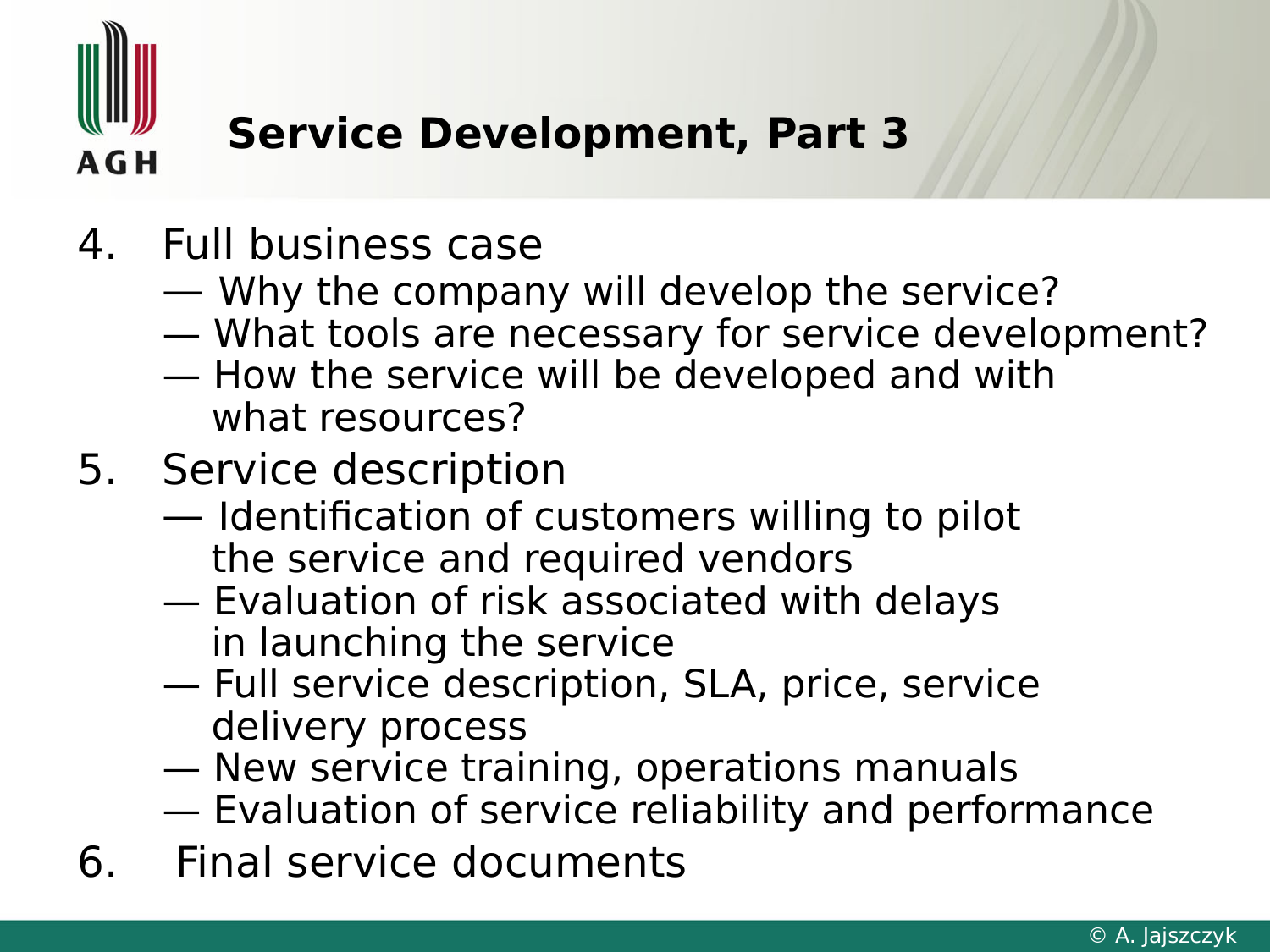

# Service Development, Part 3
4. 	Full business case
— Why the company will develop the service?
— What tools are necessary for service development?
— How the service will be developed and with
    what resources?
5. 	Service description
— Identification of customers willing to pilot
    the service and required vendors
— Evaluation of risk associated with delays
    in launching the service
— Full service description, SLA, price, service
    delivery process
— New service training, operations manuals
— Evaluation of service reliability and performance
6. 	 Final service documents